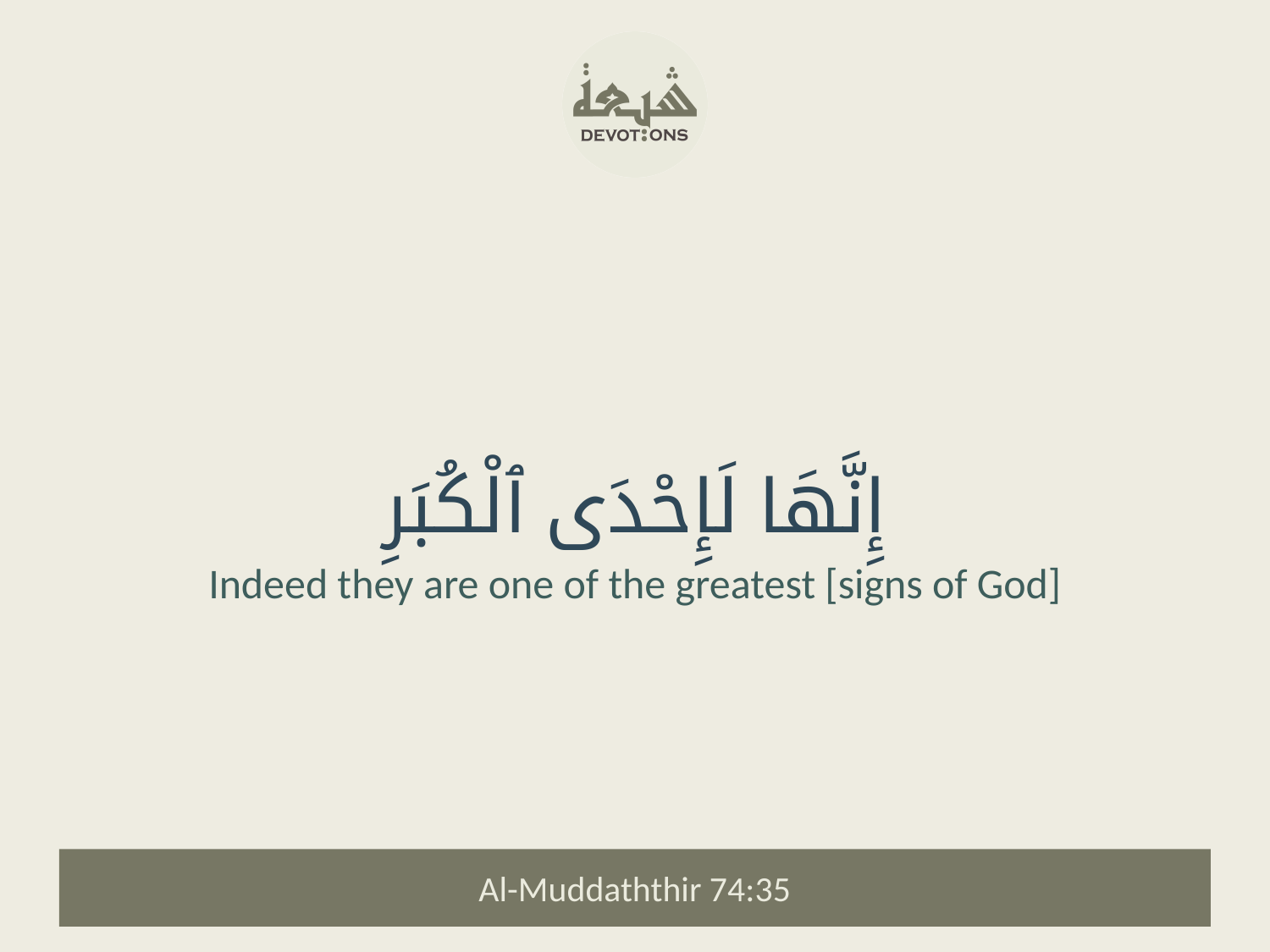

إِنَّهَا لَإِحْدَى ٱلْكُبَرِ
Indeed they are one of the greatest [signs of God]
Al-Muddaththir 74:35